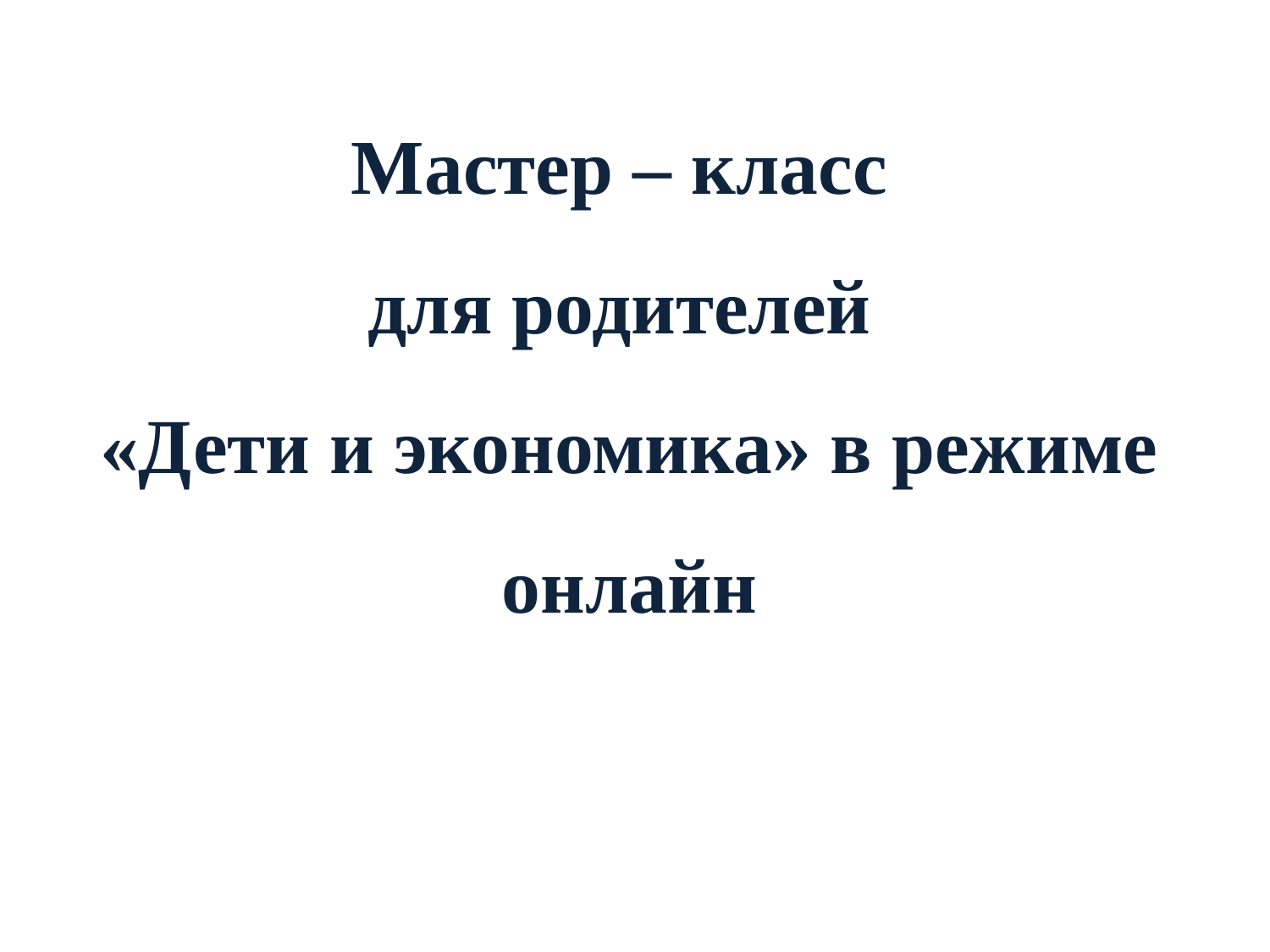

# Мастер – класс для родителей «Дети и экономика» в режиме онлайн